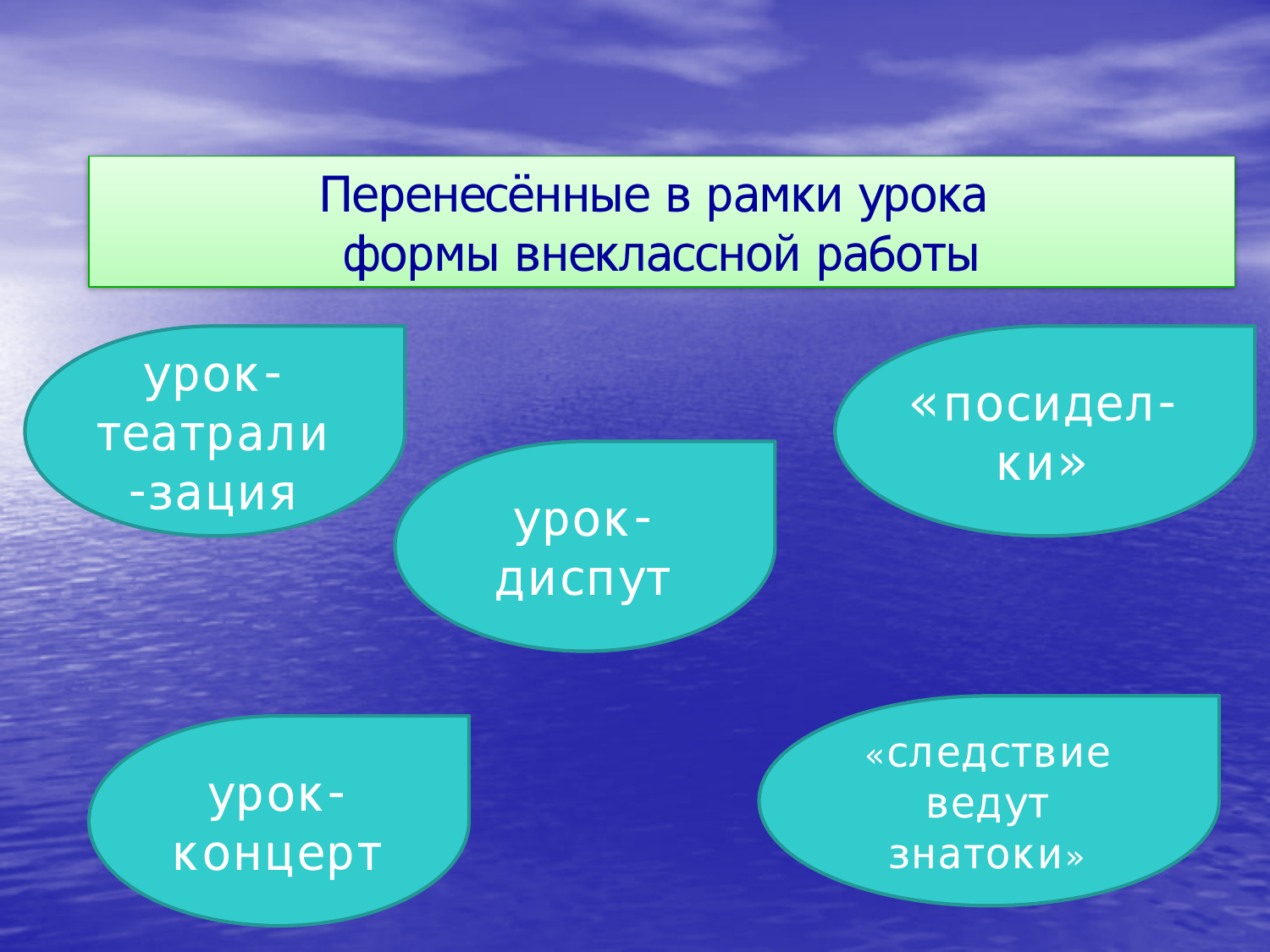

Перенесённые в рамки урока
формы внеклассной работы
урок-театрали-зация
«посидел-ки»
урок-диспут
«следствие ведут знатоки»
урок-концерт